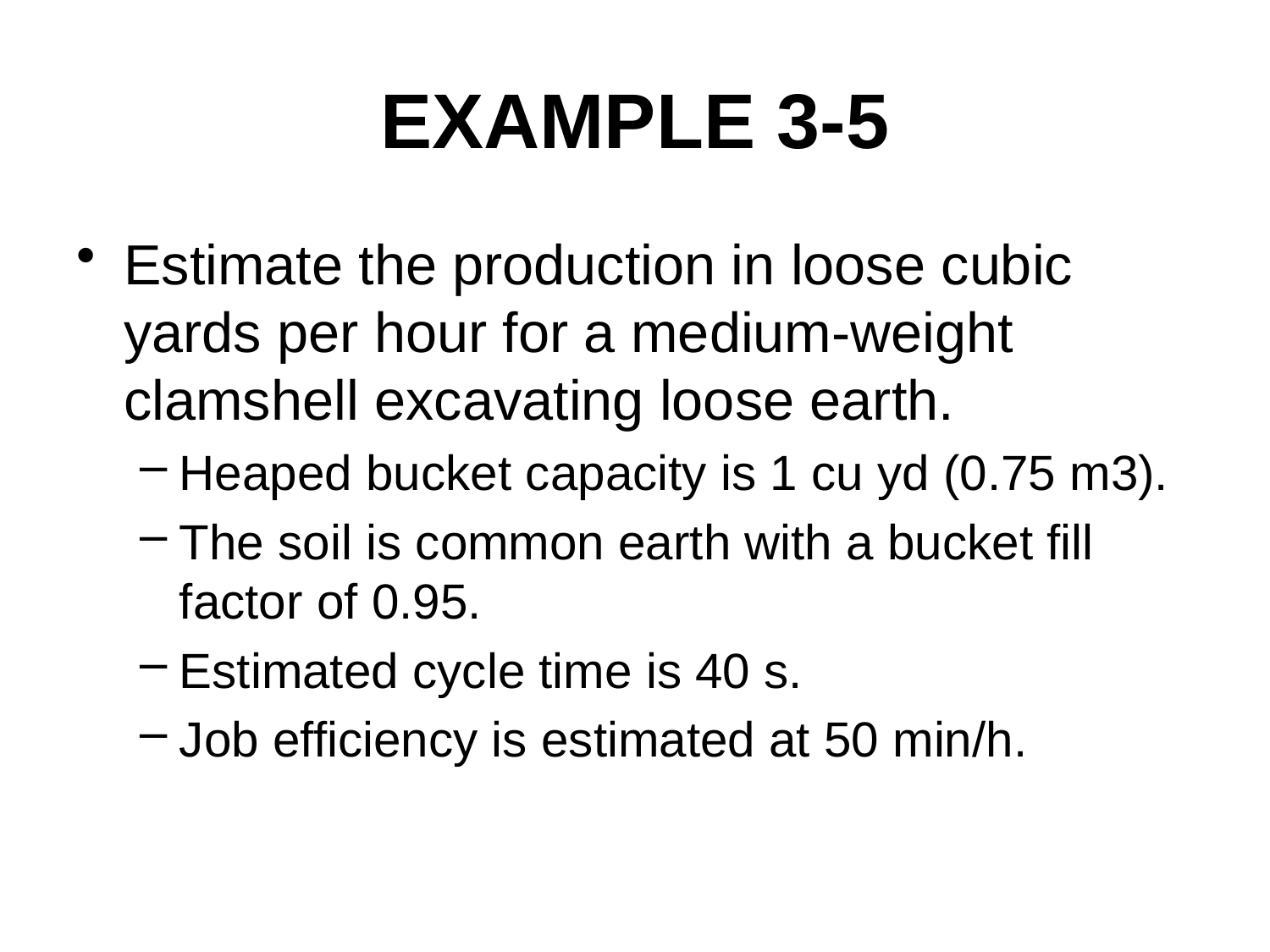

# EXAMPLE 3-5
Estimate the production in loose cubic yards per hour for a medium-weight clamshell excavating loose earth.
Heaped bucket capacity is 1 cu yd (0.75 m3).
The soil is common earth with a bucket fill factor of 0.95.
Estimated cycle time is 40 s.
Job efficiency is estimated at 50 min/h.